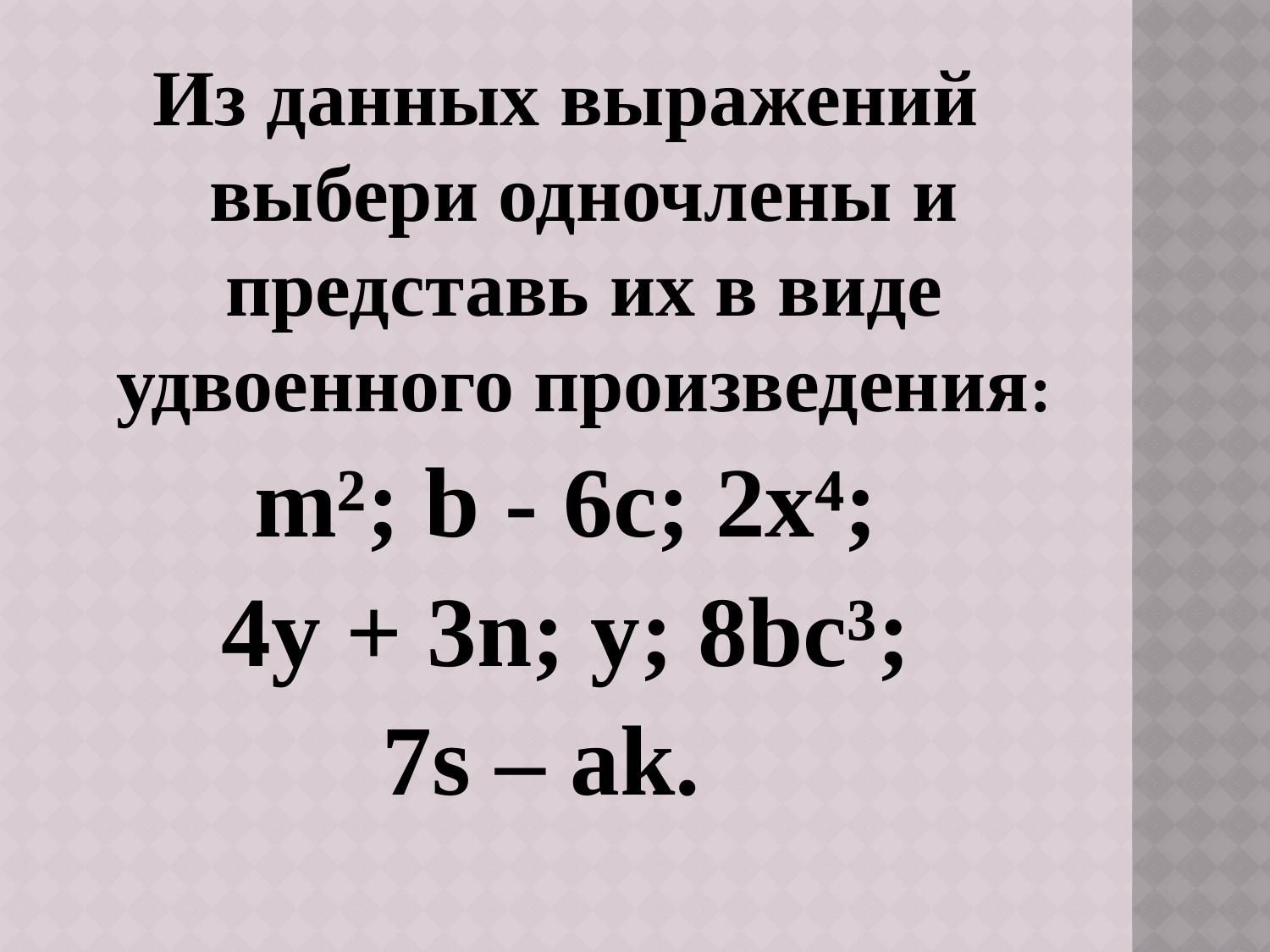

Из данных выражений выбери одночлены и представь их в виде удвоенного произведения:
m²; b - 6c; 2x⁴;
 4y + 3n; y; 8bc³;
7s – ak.

#